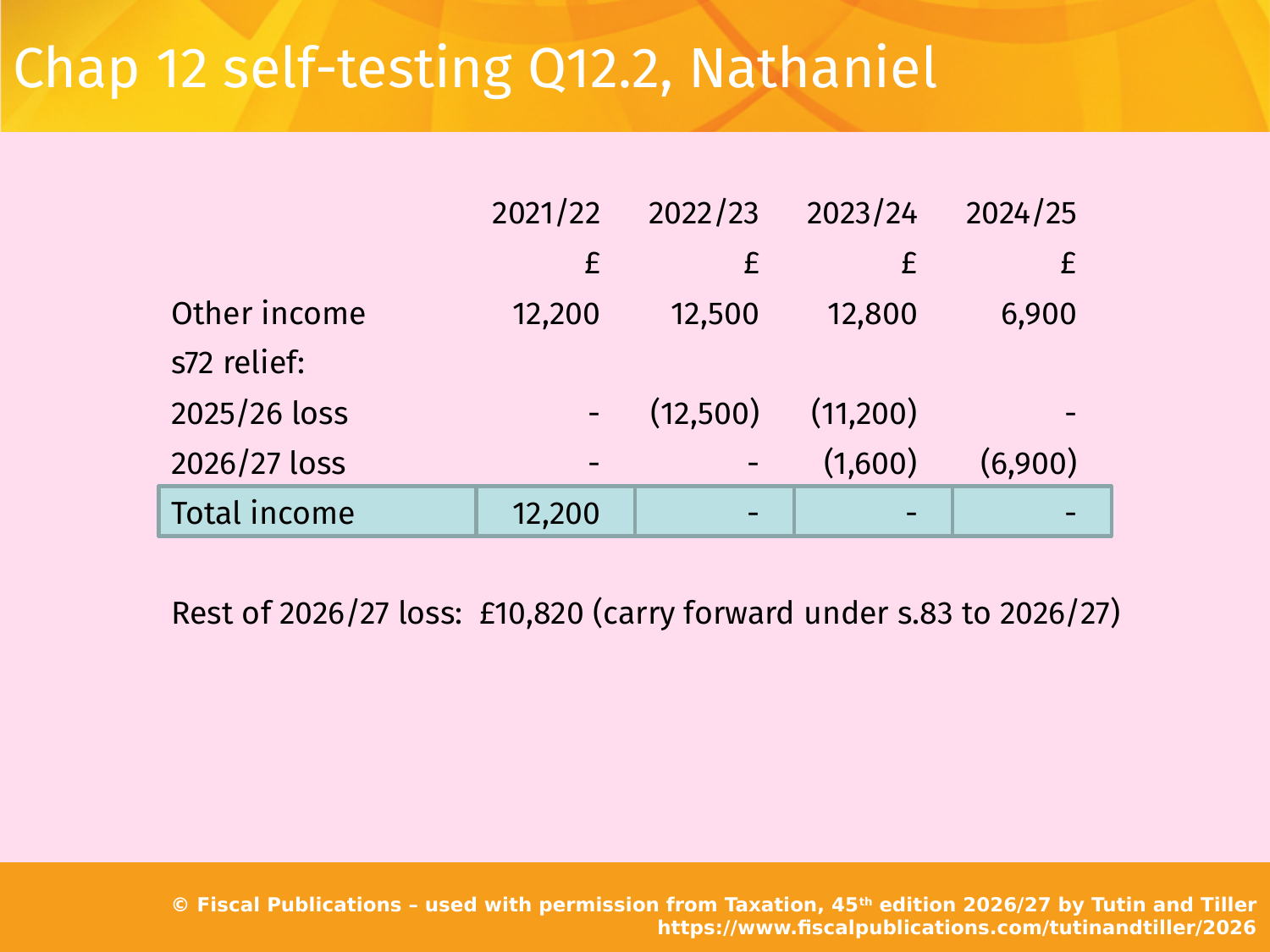

# Chap 12 self-testing Q12.2, Nathaniel
	2021/22
	2022/23
	2023/24
	2024/25
	£
	£
	£
	£
Other income
	12,200
	12,500
	12,800
	6,900
s72 relief:
2025/26 loss
	-
	(12,500)
	(11,200)
	-
2026/27 loss
	-
	-
	(1,600)
	(6,900)
Total income
	12,200
	-
	-
	-
Rest of 2026/27 loss:  £10,820 (carry forward under s.83 to 2026/27)